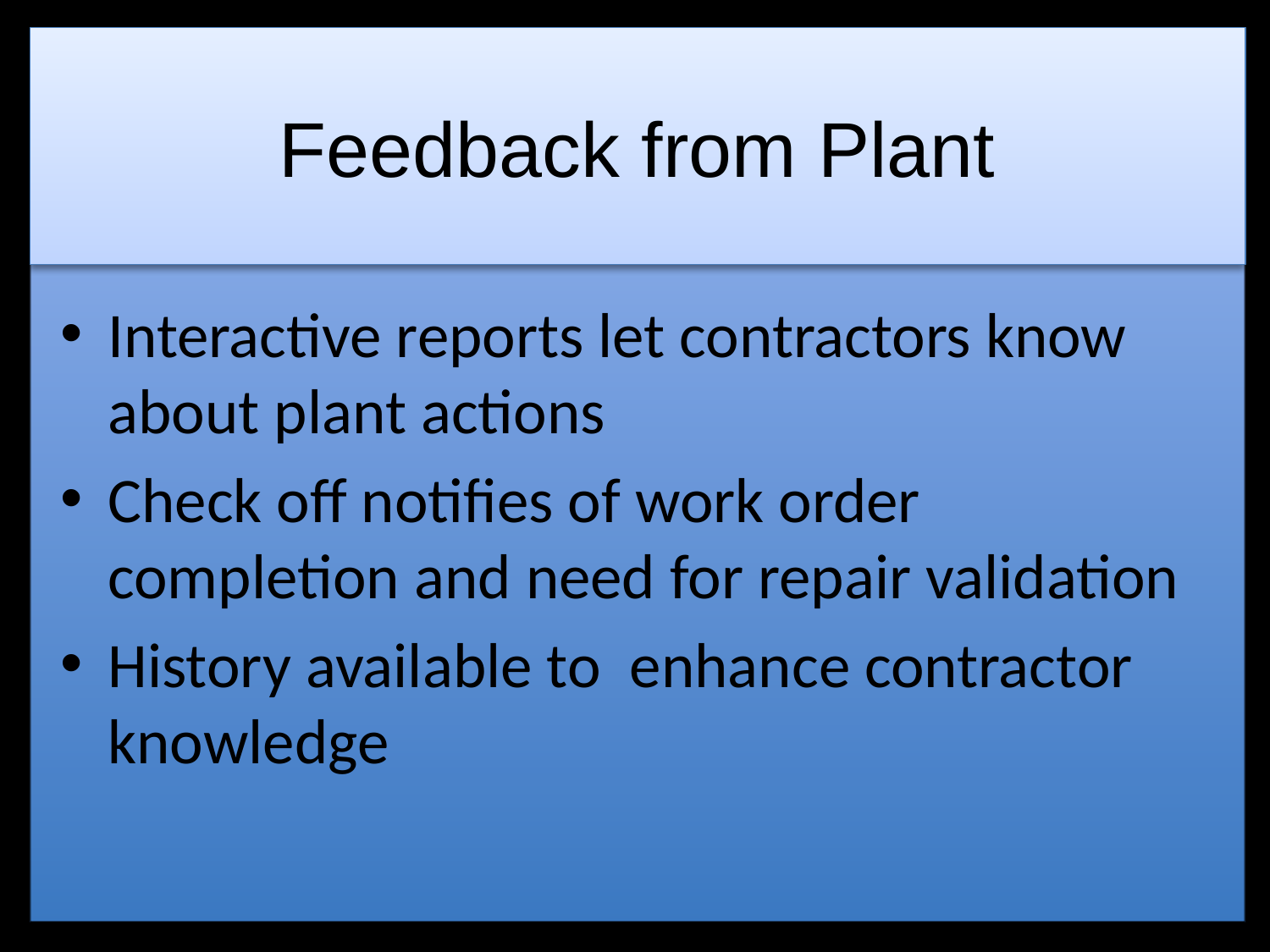

# Feedback from Plant
Interactive reports let contractors know about plant actions
Check off notifies of work order completion and need for repair validation
History available to  enhance contractor knowledge